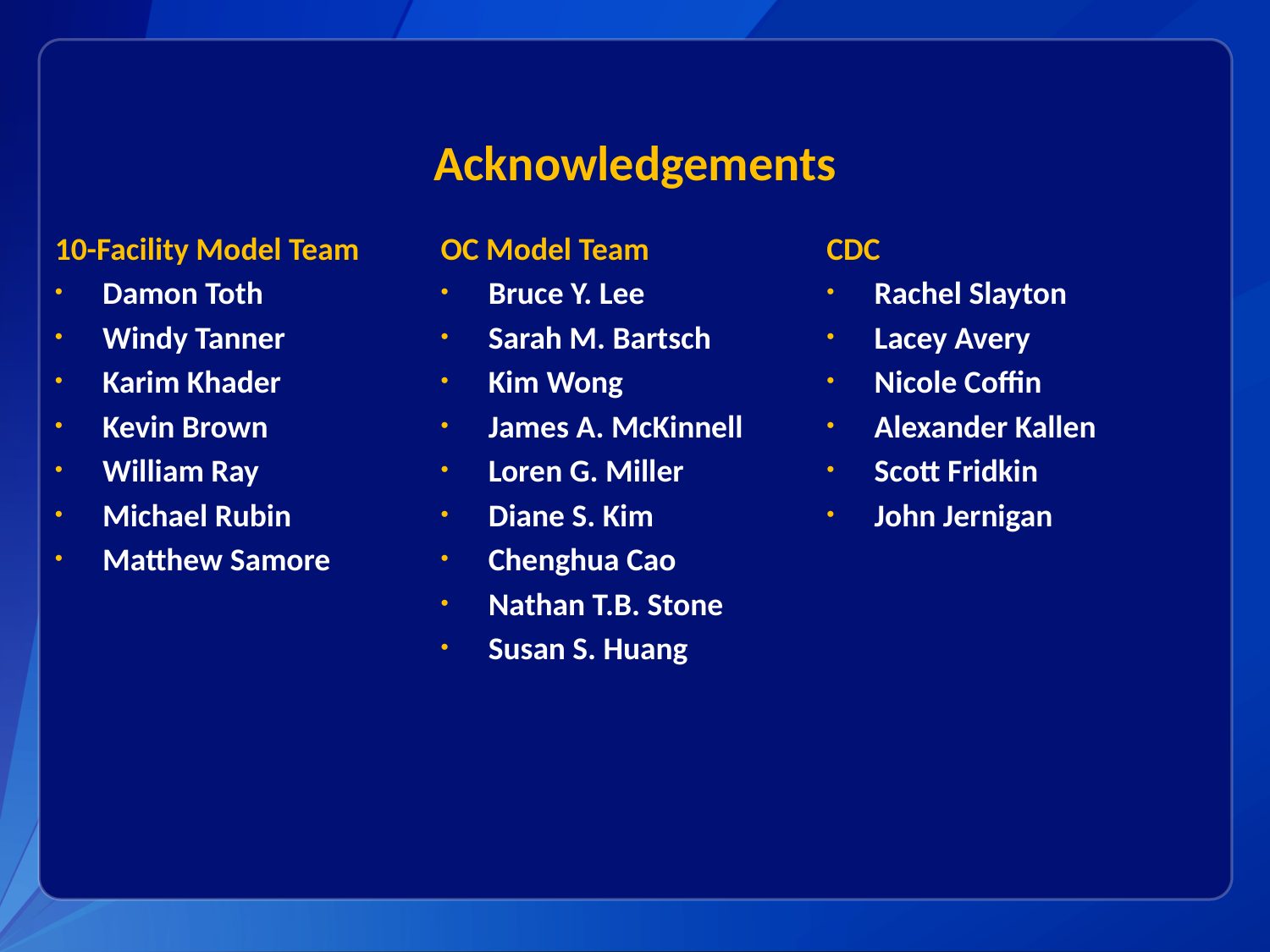

# Acknowledgements
10-Facility Model Team
Damon Toth
Windy Tanner
Karim Khader
Kevin Brown
William Ray
Michael Rubin
Matthew Samore

OC Model Team
Bruce Y. Lee
Sarah M. Bartsch
Kim Wong
James A. McKinnell
Loren G. Miller
Diane S. Kim
Chenghua Cao
Nathan T.B. Stone
Susan S. Huang

CDC
Rachel Slayton
Lacey Avery
Nicole Coffin
Alexander Kallen
Scott Fridkin
John Jernigan